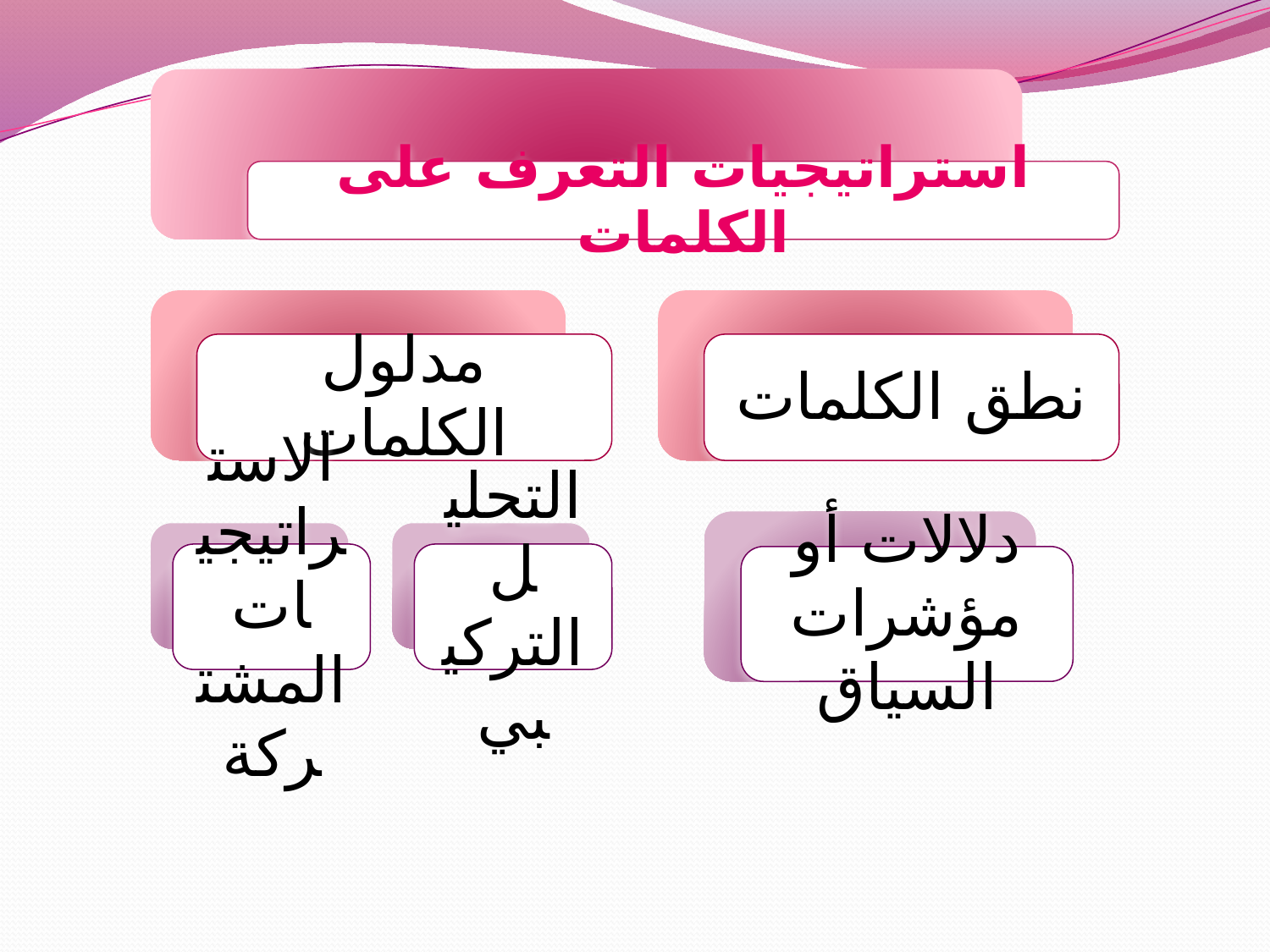

استراتيجيات التعرف على الكلمات
مدلول الكلمات
نطق الكلمات